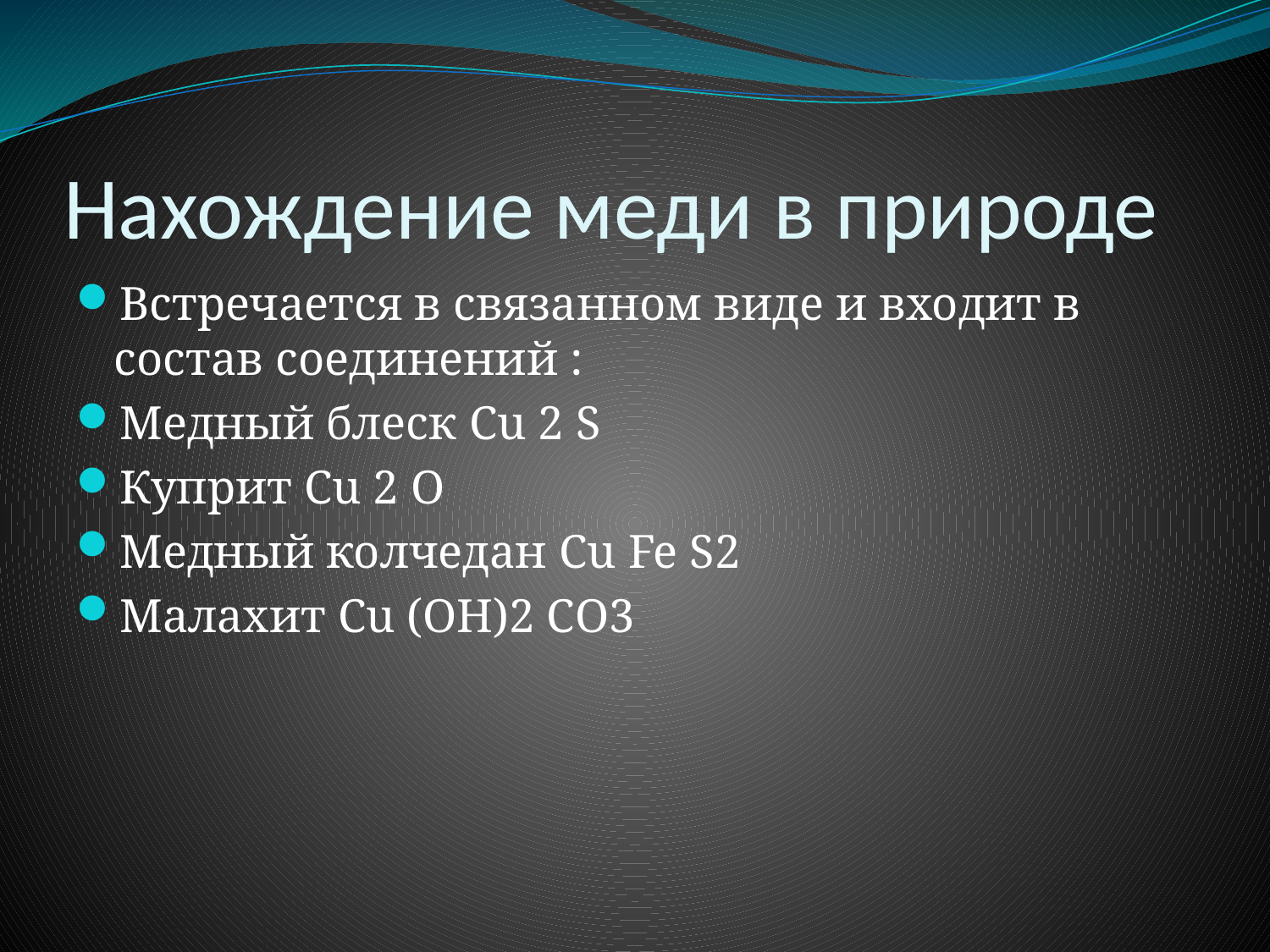

# Нахождение меди в природе
Встречается в связанном виде и входит в состав соединений :
Медный блеск Cu 2 S
Куприт Cu 2 O
Медный колчедан Cu Fe S2
Малахит Cu (OH)2 CO3